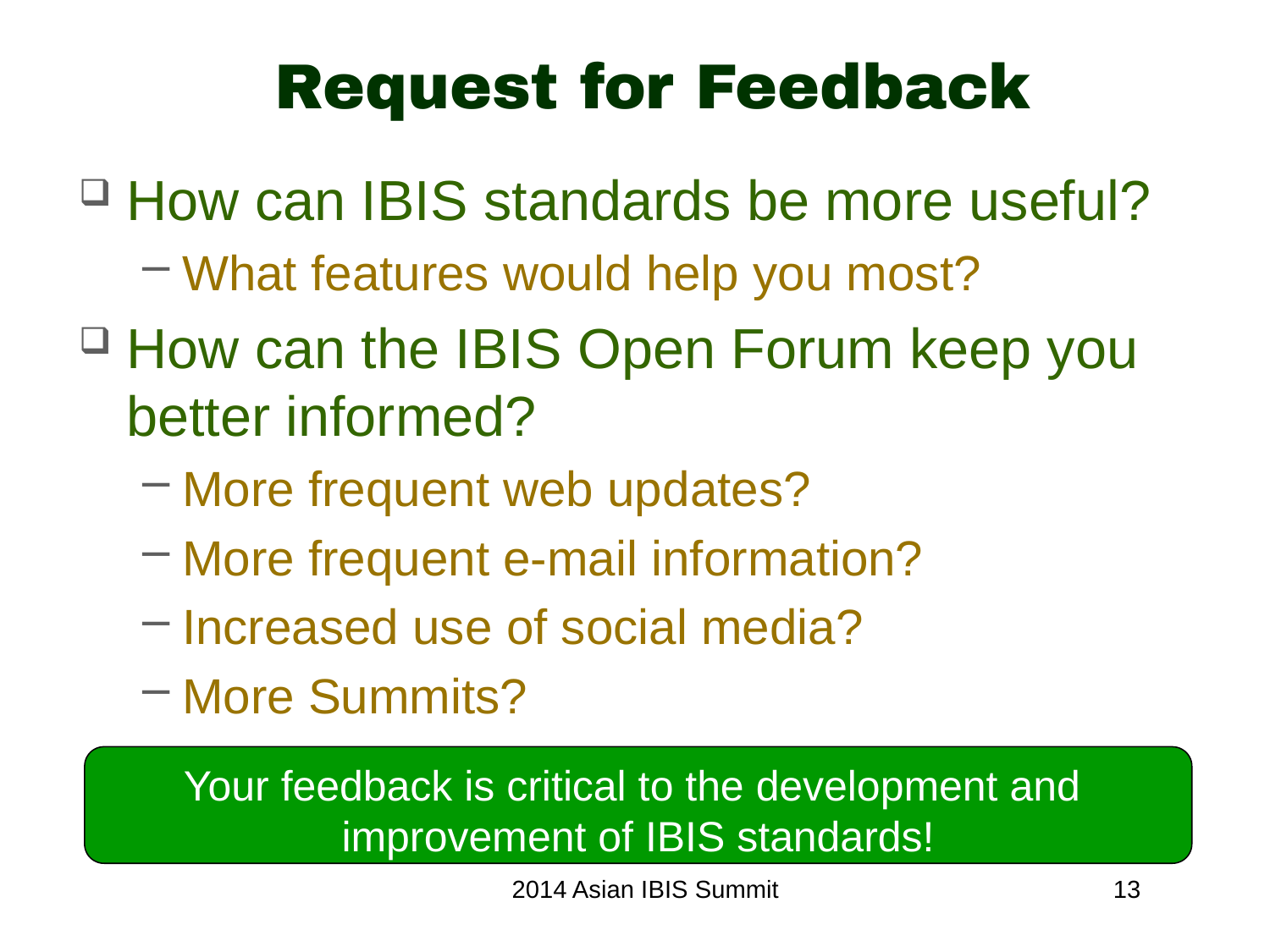

# Request for Feedback
How can IBIS standards be more useful?
What features would help you most?
How can the IBIS Open Forum keep you better informed?
More frequent web updates?
More frequent e-mail information?
Increased use of social media?
More Summits?

Your feedback is critical to the development and
improvement of IBIS standards!

2014 Asian IBIS Summit
13